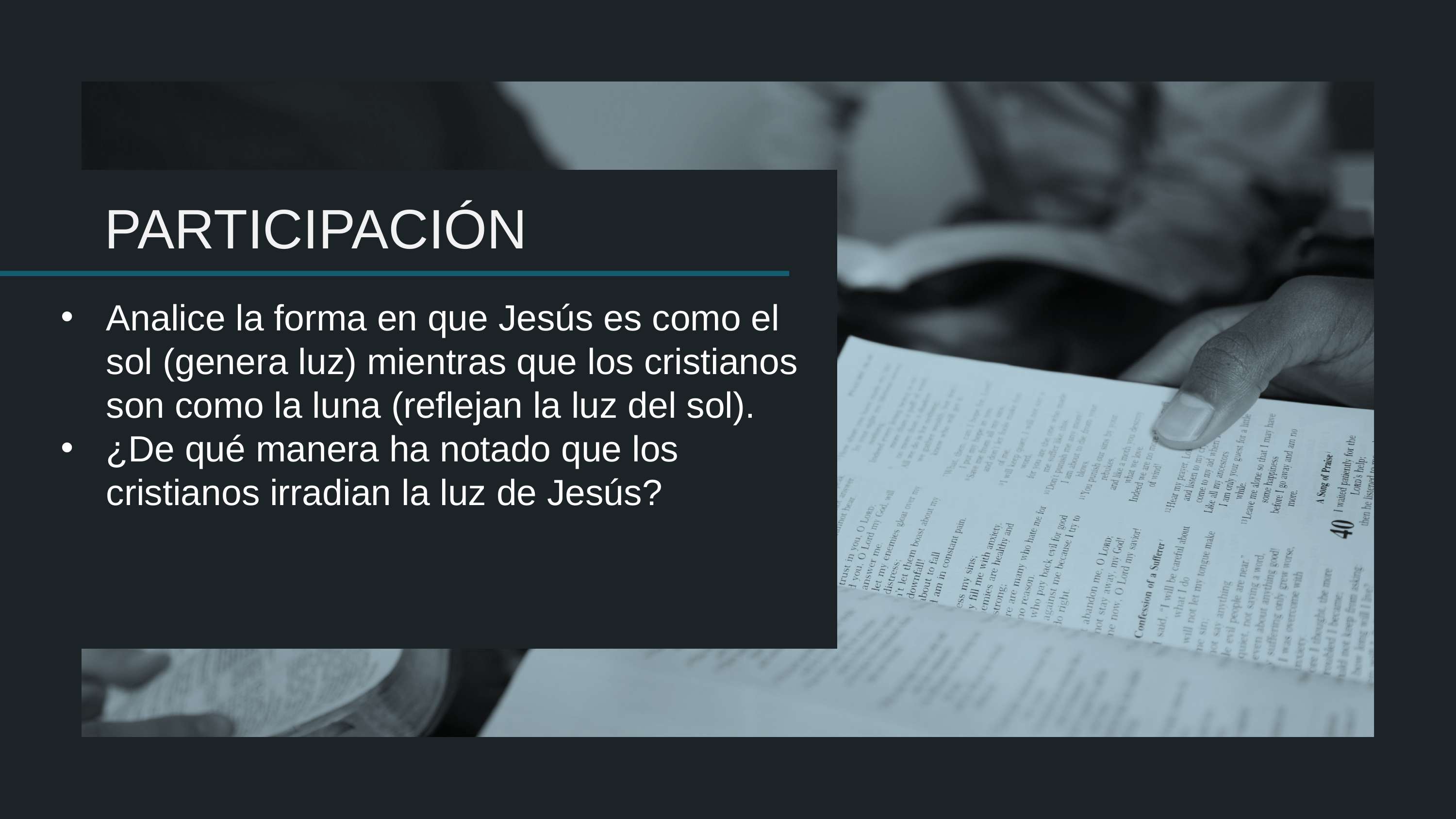

Analice la forma en que Jesús es como el sol (genera luz) mientras que los cristianos son como la luna (reflejan la luz del sol).
¿De qué manera ha notado que los cristianos irradian la luz de Jesús?